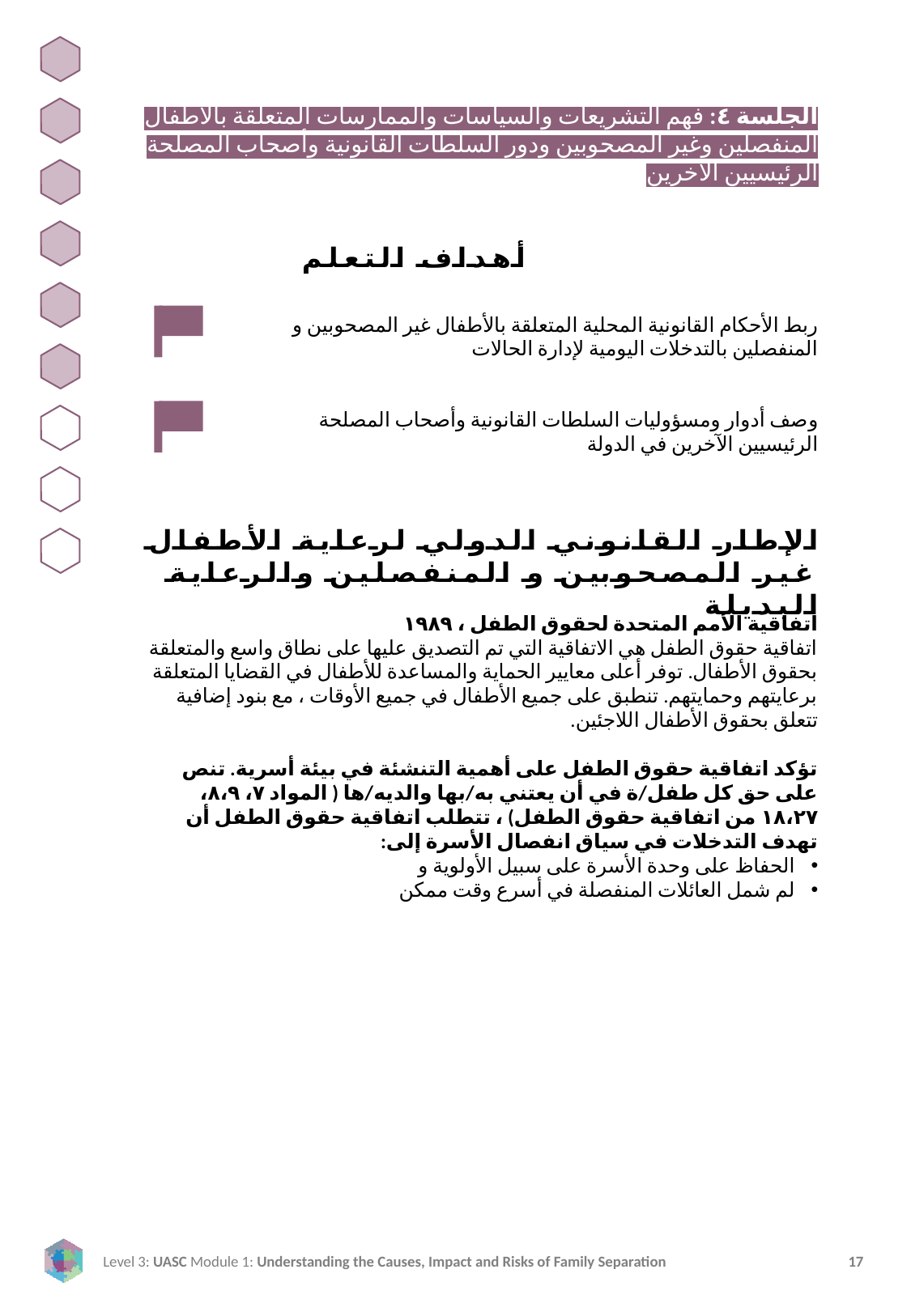

الجلسة ٤: فهم التشريعات والسياسات والممارسات المتعلقة بالأطفال المنفصلين وغير المصحوبين ودور السلطات القانونية وأصحاب المصلحة الرئيسيين الآخرين

أهداف التعلم

ربط الأحكام القانونية المحلية المتعلقة بالأطفال غير المصحوبين و المنفصلين بالتدخلات اليومية لإدارة الحالات

وصف أدوار ومسؤوليات السلطات القانونية وأصحاب المصلحة الرئيسيين الآخرين في الدولة

الإطار القانوني الدولي لرعاية الأطفال غير المصحوبين و المنفصلين والرعاية البديلة

اتفاقية الأمم المتحدة لحقوق الطفل ، ١٩٨٩
اتفاقية حقوق الطفل هي الاتفاقية التي تم التصديق عليها على نطاق واسع والمتعلقة بحقوق الأطفال. توفر أعلى معايير الحماية والمساعدة للأطفال في القضايا المتعلقة برعايتهم وحمايتهم. تنطبق على جميع الأطفال في جميع الأوقات ، مع بنود إضافية تتعلق بحقوق الأطفال اللاجئين.

تؤكد اتفاقية حقوق الطفل على أهمية التنشئة في بيئة أسرية. تنص على حق كل طفل/ة في أن يعتني به/بها والديه/ها ( المواد ٧، ٨،٩، ١٨،٢٧ من اتفاقية حقوق الطفل) ، تتطلب اتفاقية حقوق الطفل أن تهدف التدخلات في سياق انفصال الأسرة إلى:
الحفاظ على وحدة الأسرة على سبيل الأولوية و
لم شمل العائلات المنفصلة في أسرع وقت ممكن